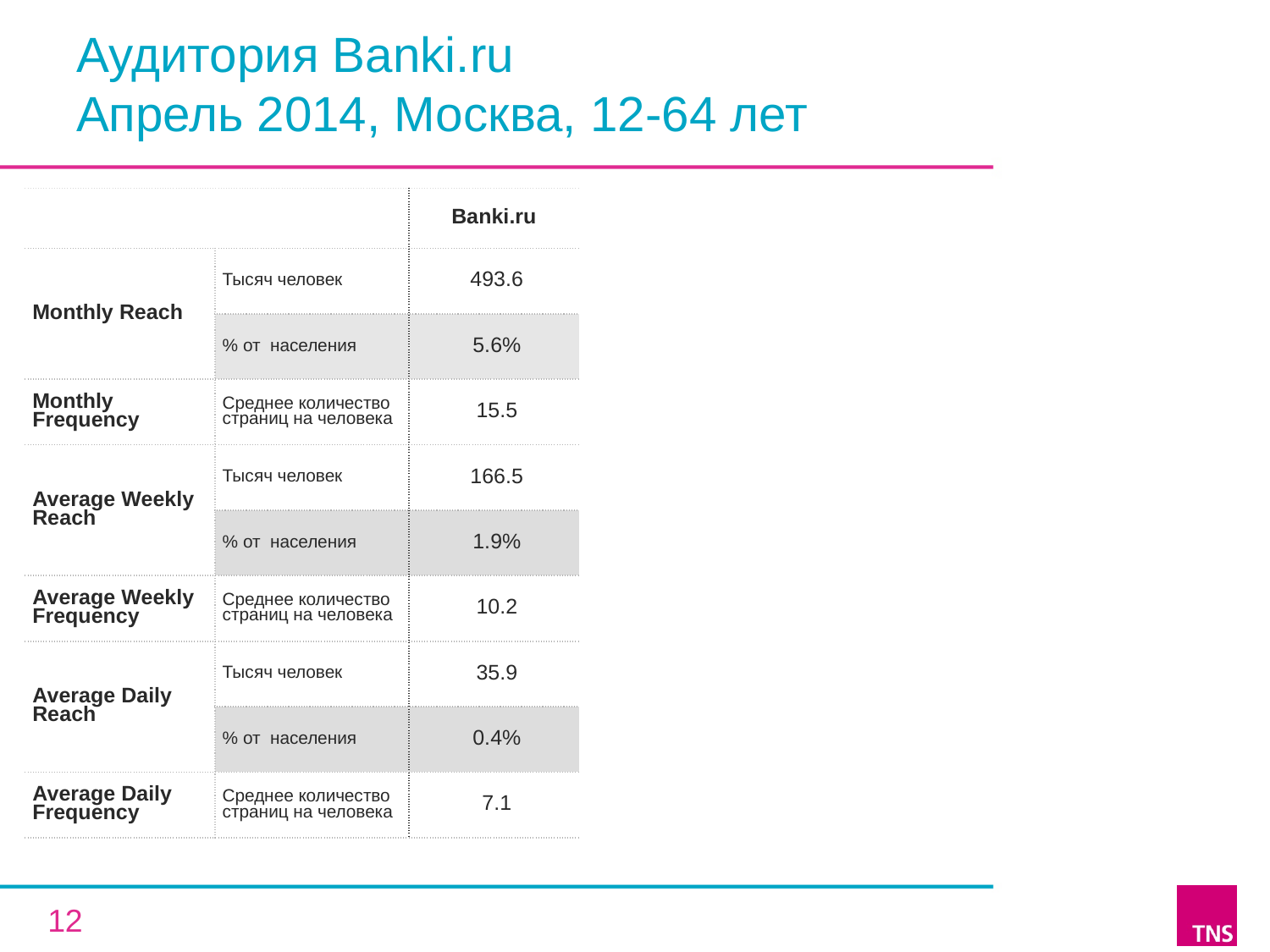

# Аудитория Banki.ru Апрель 2014, Москва, 12-64 лет
|  |  | Banki.ru |
| --- | --- | --- |
| Monthly Reach | Тысяч человек | 493.6 |
|  | % от населения | 5.6% |
| Monthly Frequency | Среднее количество страниц на человека | 15.5 |
| Average Weekly Reach | Тысяч человек | 166.5 |
|  | % от населения | 1.9% |
| Average Weekly Frequency | Среднее количество страниц на человека | 10.2 |
| Average Daily Reach | Тысяч человек | 35.9 |
|  | % от населения | 0.4% |
| Average Daily Frequency | Среднее количество страниц на человека | 7.1 |

12